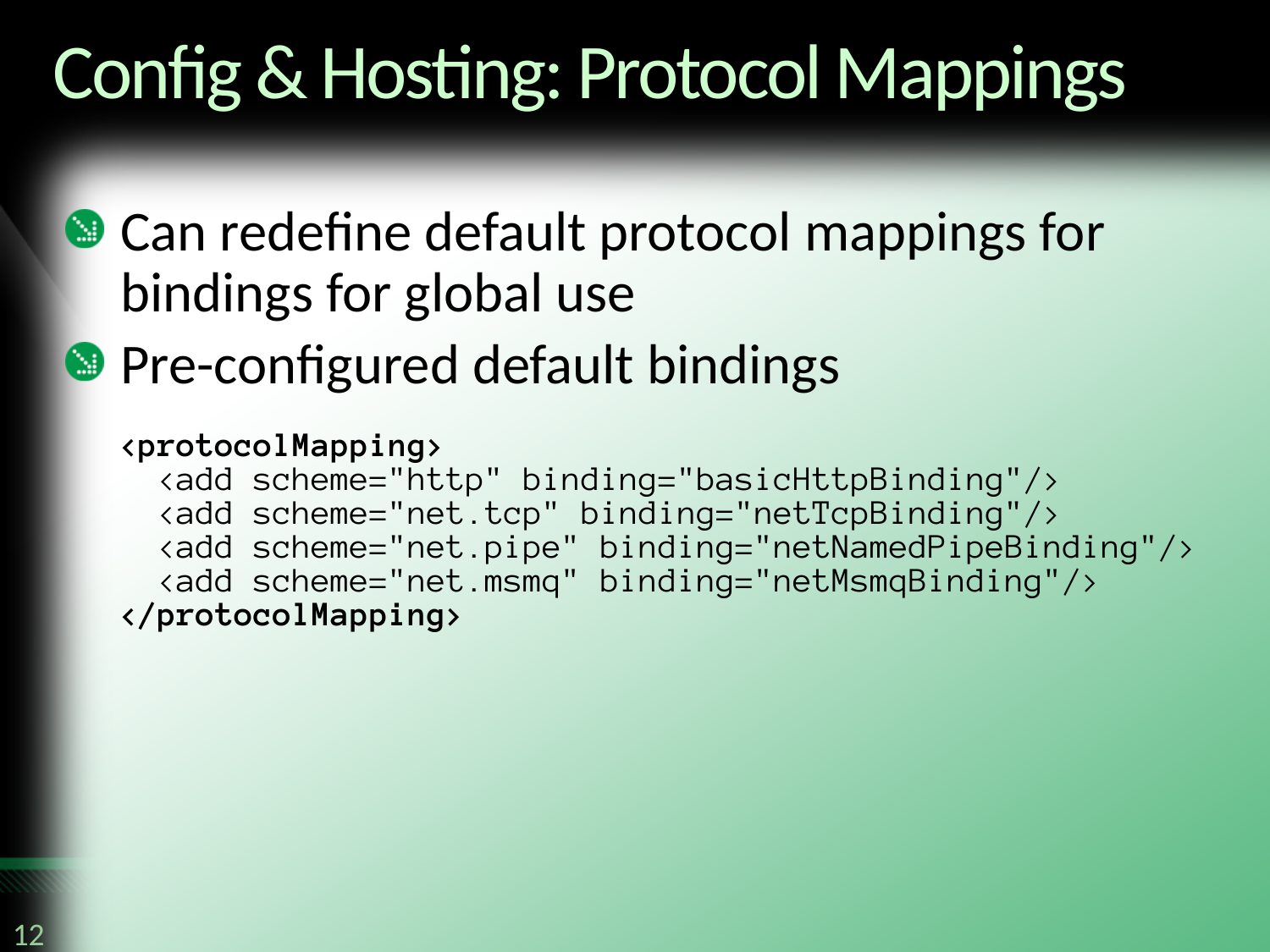

# Config & Hosting: Protocol Mappings
Can redefine default protocol mappings for bindings for global use
Pre-configured default bindings

<protocolMapping>
  <add scheme="http" binding="basicHttpBinding"/>
  <add scheme="net.tcp" binding="netTcpBinding"/>
  <add scheme="net.pipe" binding="netNamedPipeBinding"/>
  <add scheme="net.msmq" binding="netMsmqBinding"/>
</protocolMapping>
12